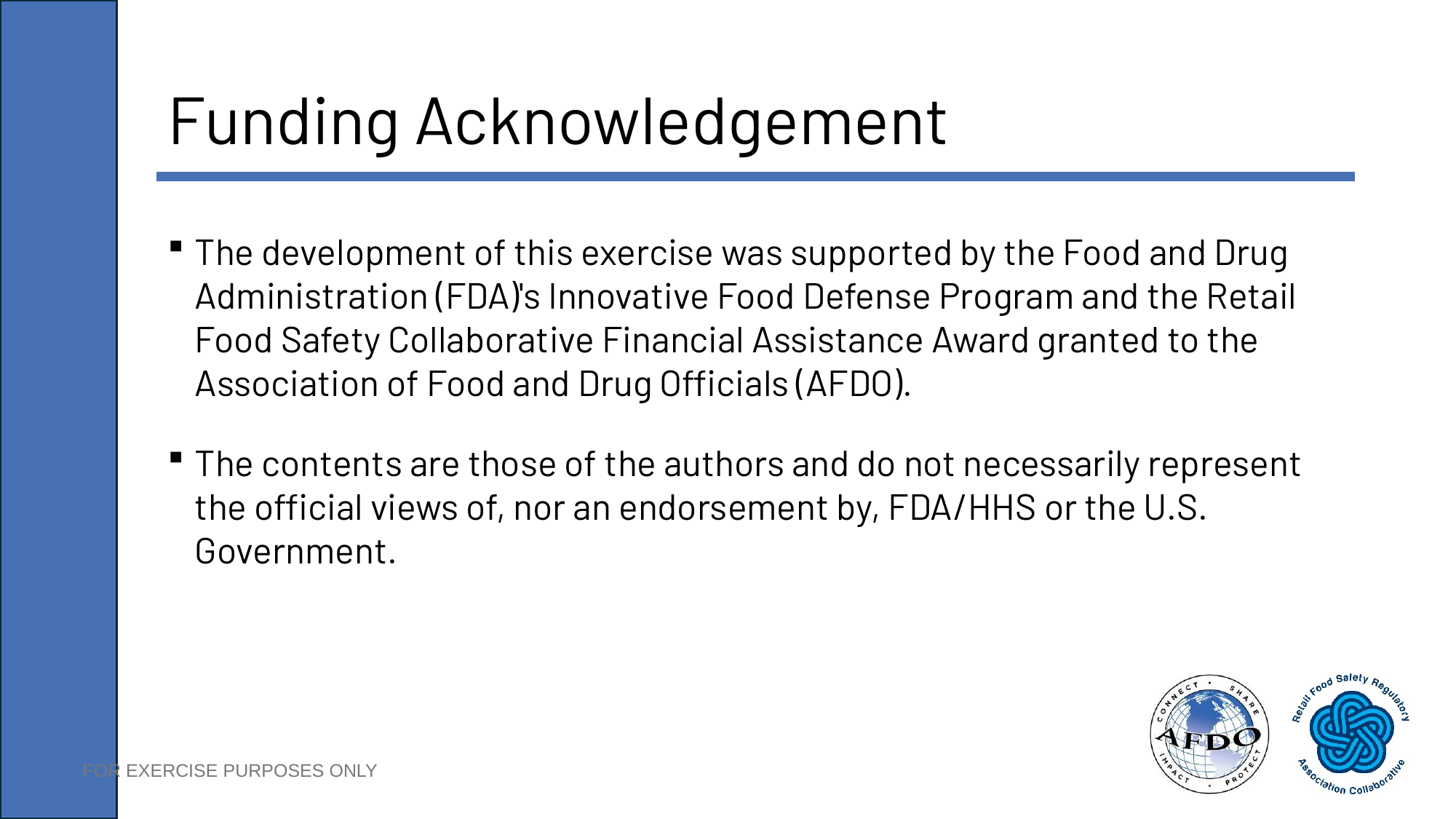

# Funding Acknowledgement
The development of this exercise was supported by the Food and Drug Administration (FDA)'s Innovative Food Defense Program and the Retail Food Safety Collaborative Financial Assistance Award granted to the Association of Food and Drug Officials (AFDO).
The contents are those of the authors and do not necessarily represent the official views of, nor an endorsement by, FDA/HHS or the U.S. Government.

FOR EXERCISE PURPOSES ONLY